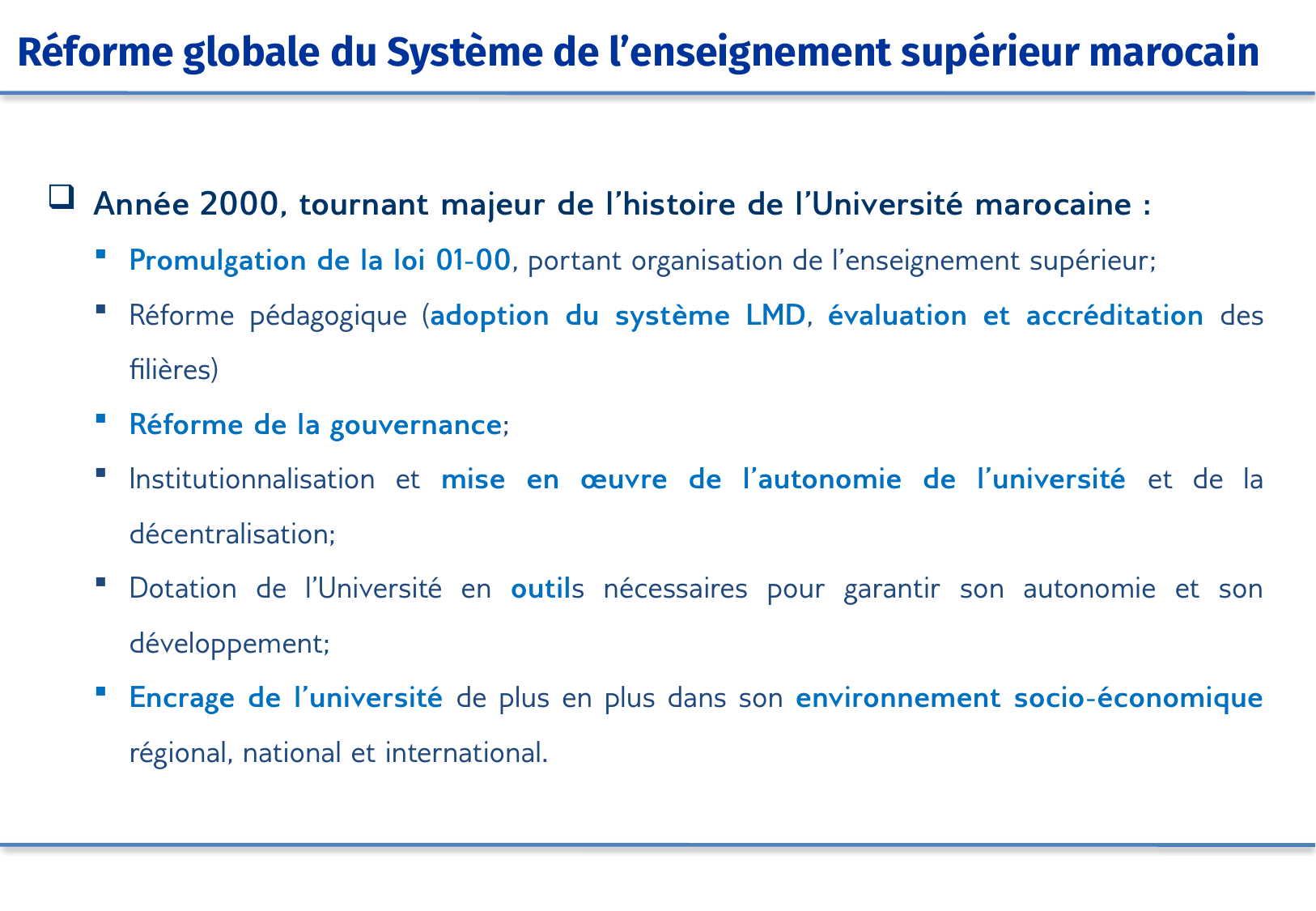

# Réforme globale du Système de l’enseignement supérieur marocain
Année 2000, tournant majeur de l’histoire de l’Université marocaine :
Promulgation de la loi 01-00, portant organisation de l’enseignement supérieur;
Réforme pédagogique (adoption du système LMD, évaluation et accréditation des filières)
Réforme de la gouvernance;
Institutionnalisation et mise en œuvre de l’autonomie de l’université et de la décentralisation;
Dotation de l’Université en outils nécessaires pour garantir son autonomie et son développement;
Encrage de l’université de plus en plus dans son environnement socio-économique régional, national et international.